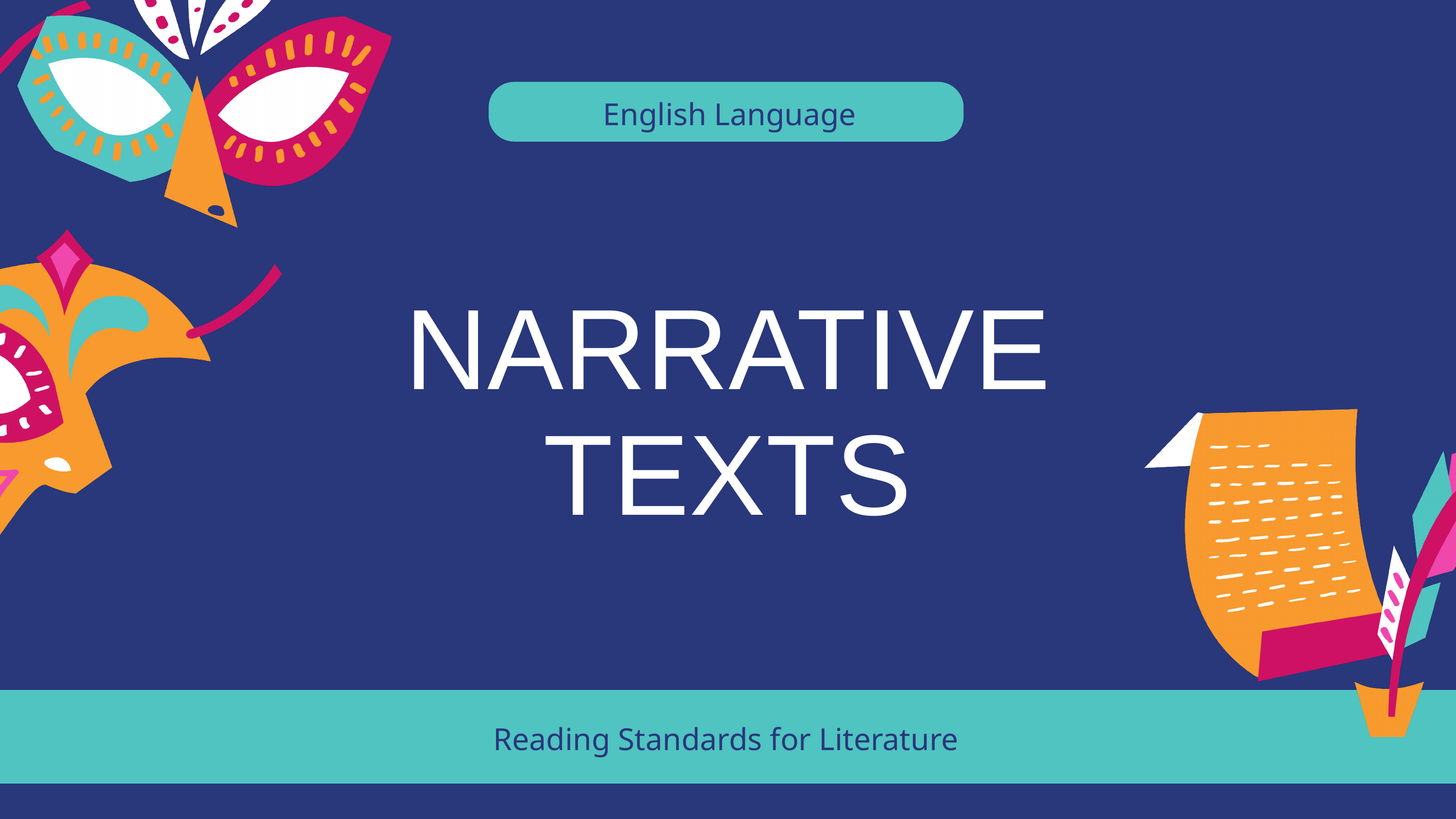

English Language
 NARRATIVE
TEXTS

Reading Standards for Literature